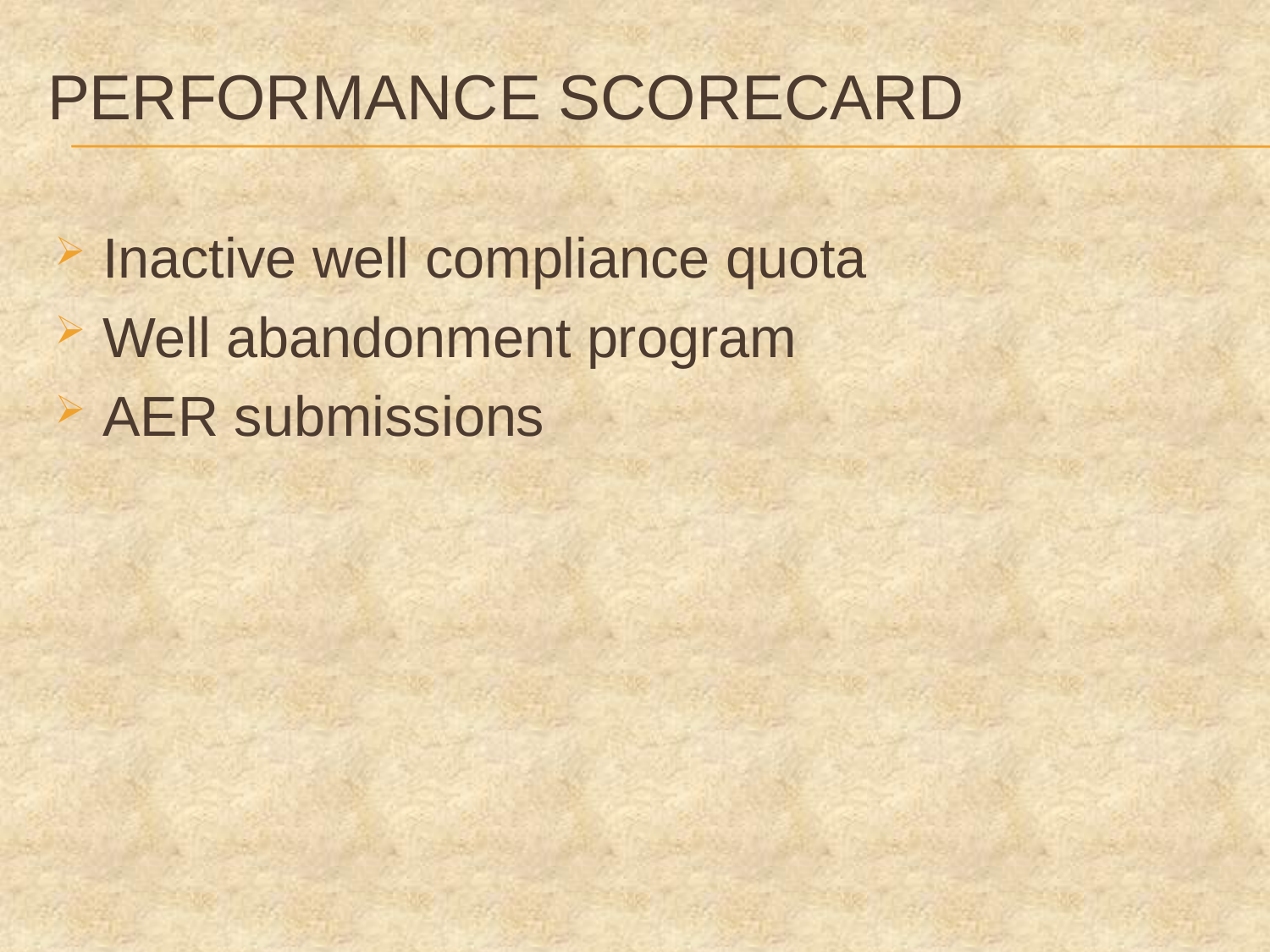

# Performance Scorecard
Inactive well compliance quota
Well abandonment program
AER submissions